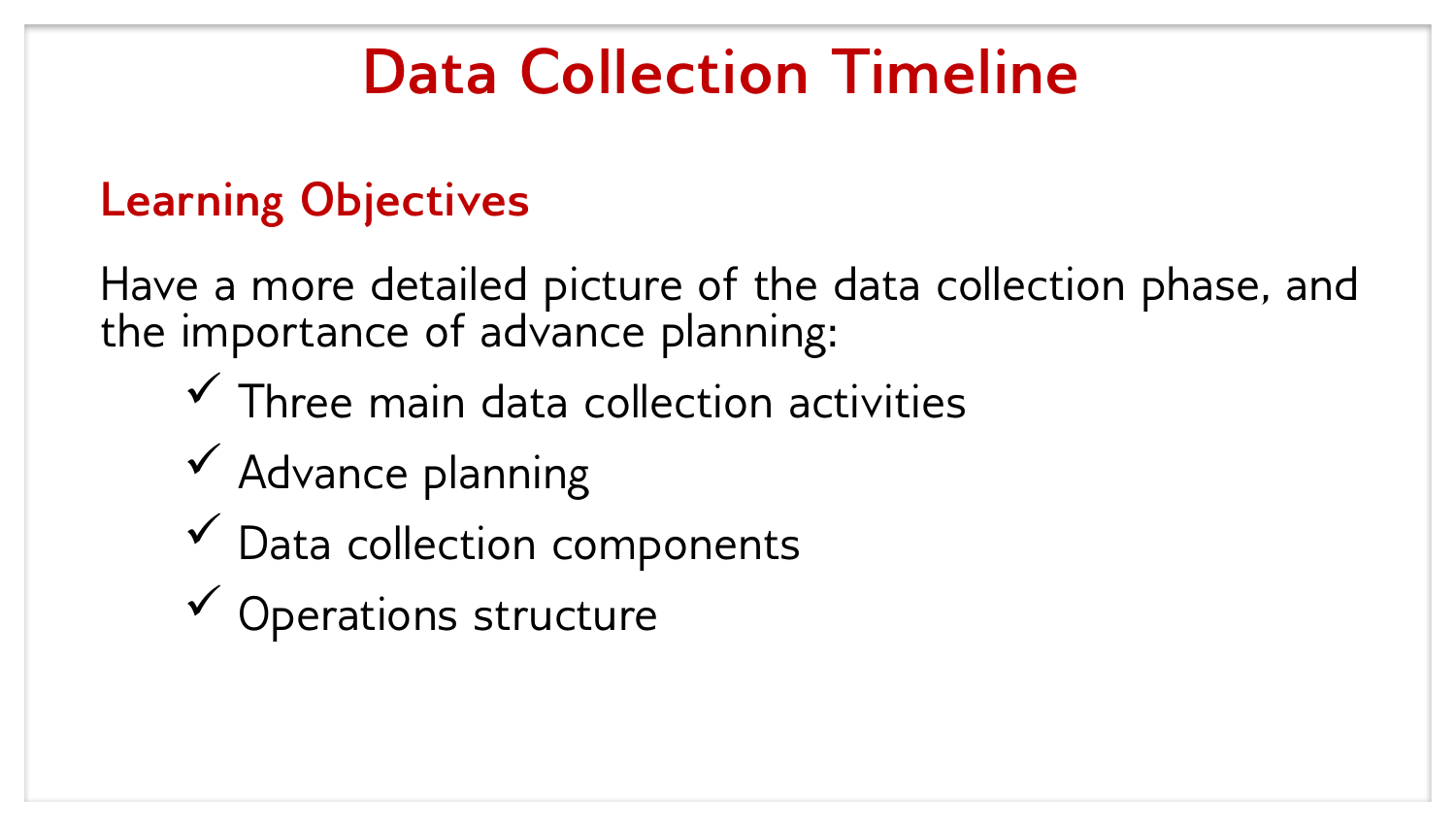

# Data Collection Timeline
Learning Objectives

Have a more detailed picture of the data collection phase, and the importance of advance planning:
Three main data collection activities
Advance planning
Data collection components
Operations structure